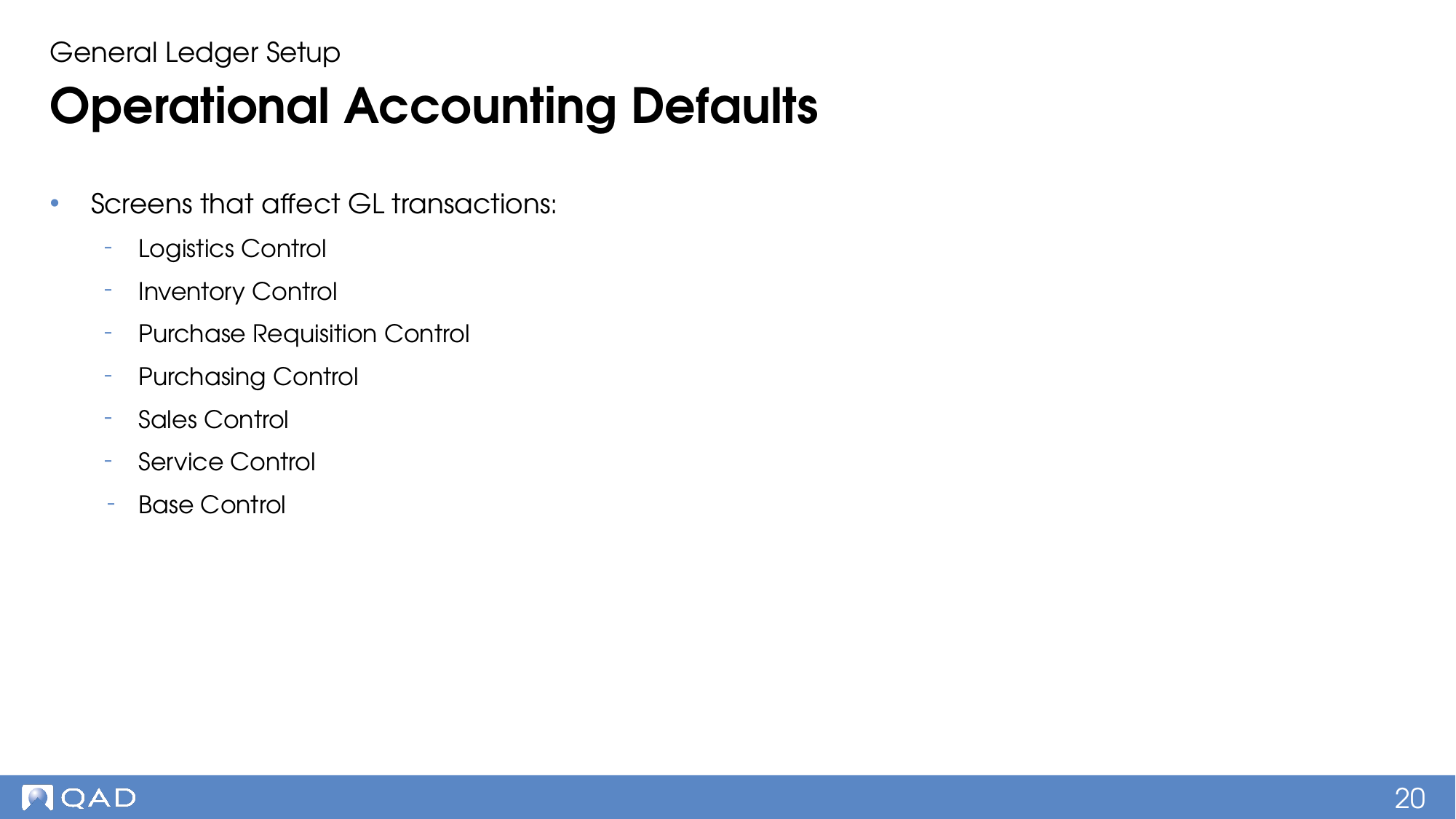

General Ledger Setup
# Operational Accounting Defaults
Screens that affect GL transactions:
Logistics Control
Inventory Control
Purchase Requisition Control
Purchasing Control
Sales Control
Service Control
Base Control

20